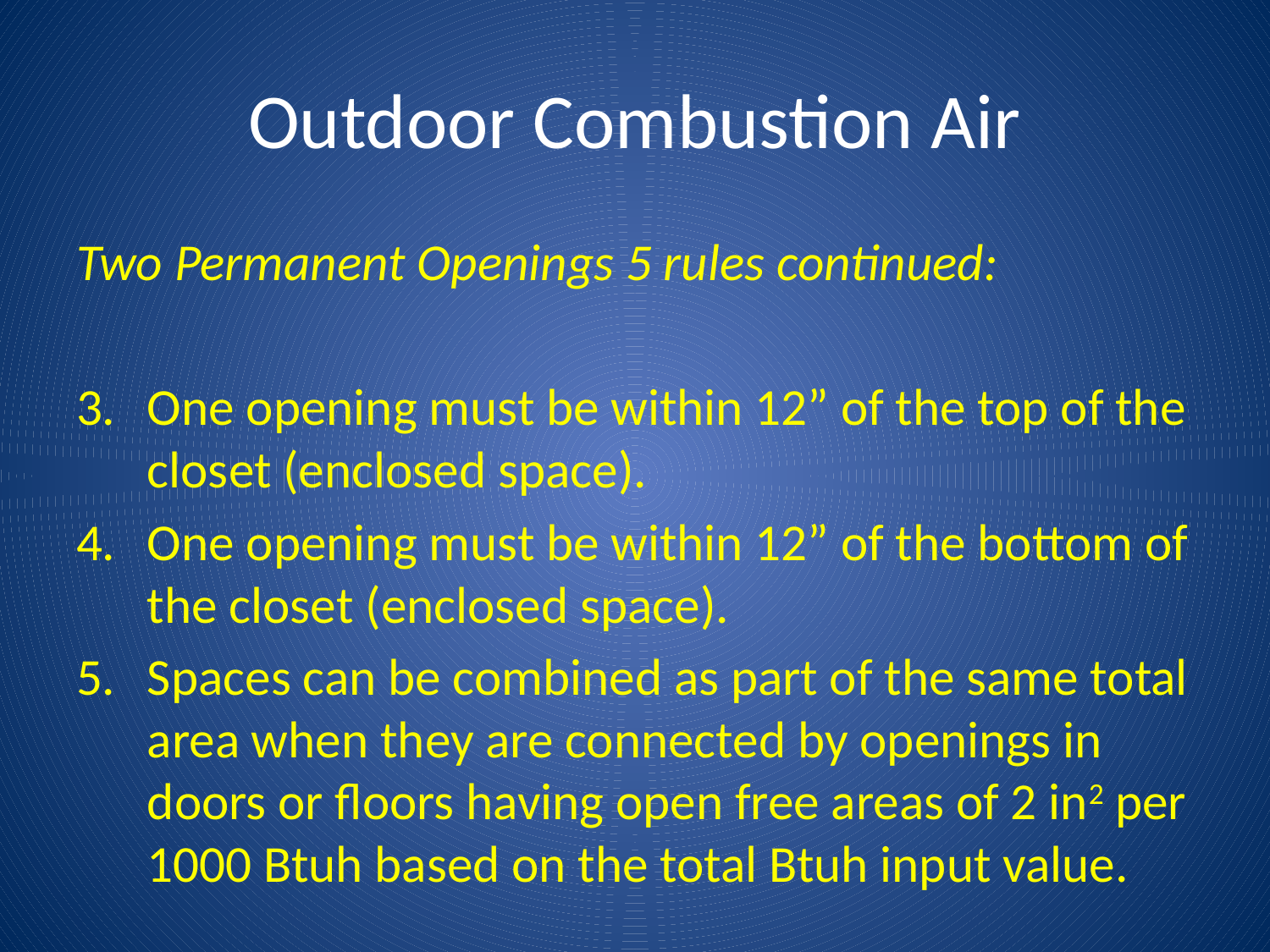

# Outdoor Combustion Air
Two Permanent Openings 5 rules continued:

One opening must be within 12” of the top of the closet (enclosed space).
One opening must be within 12” of the bottom of the closet (enclosed space).
Spaces can be combined as part of the same total area when they are connected by openings in doors or floors having open free areas of 2 in2 per 1000 Btuh based on the total Btuh input value.